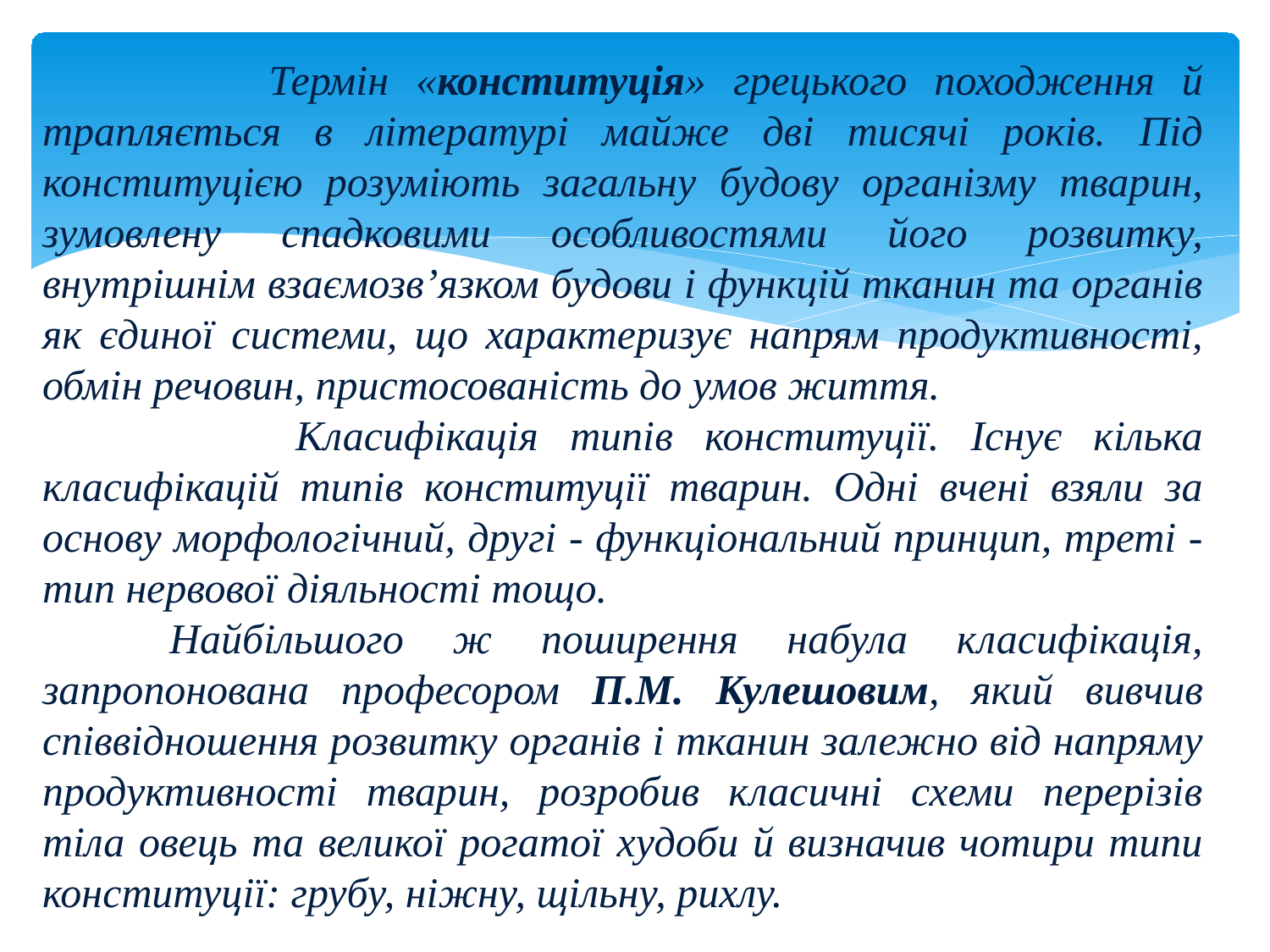

Термін «конституція» грецького походження й трапляється в літературі майже дві тисячі років. Під конституцією розуміють загальну будову організму тварин, зумовлену спадковими особливостями його розвитку, внутрішнім взаємозв’язком будови і функцій тканин та органів як єдиної системи, що характеризує напрям продуктивності, обмін речовин, пристосованість до умов життя.
      	Класифікація типів конституції. Існує кілька класифікацій типів конституції тварин. Одні вчені взяли за основу морфологічний, другі - функціональний принцип, треті - тип нервової діяльності тощо.
	Найбільшого ж поширення набула класифікація, запропонована професором П.М. Кулешовим, який вивчив співвідношення розвитку органів і тканин залежно від напряму продуктивності тварин, розробив класичні схеми перерізів тіла овець та великої рогатої худоби й визначив чотири типи конституції: грубу, ніжну, щільну, рихлу.